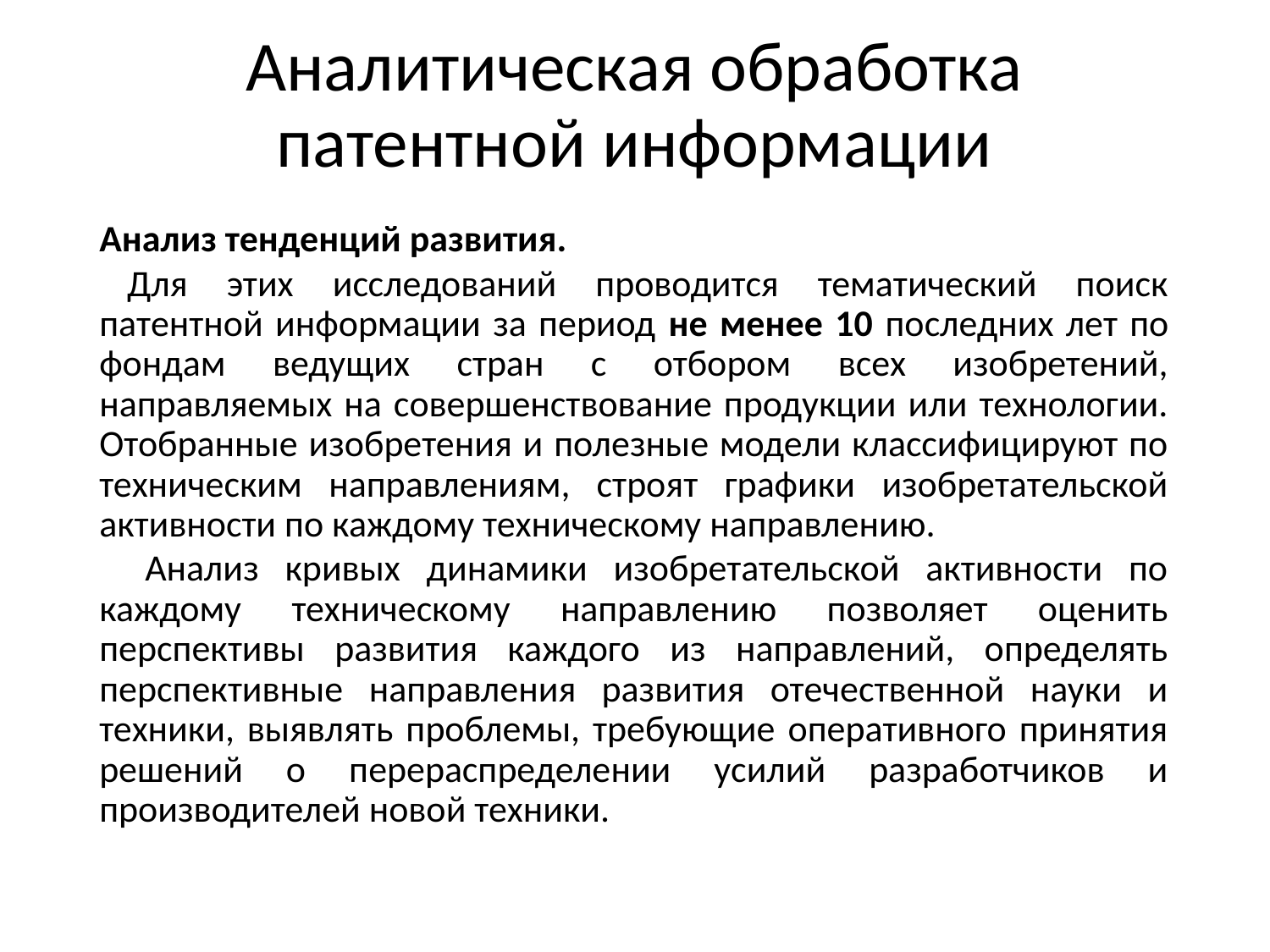

# Аналитическая обработка патентной информации
Анализ тенденций развития.
	Для этих исследований проводится тематический поиск патентной информации за период не менее 10 последних лет по фондам ведущих стран с отбором всех изобретений, направляемых на совершенствование продукции или технологии. Отобранные изобретения и полезные модели классифицируют по техническим направлениям, строят графики изобретательской активности по каждому техническому направлению.
 	Анализ кривых динамики изобретательской активности по каждому техническому направлению позволяет оценить перспективы развития каждого из направлений, определять перспективные направления развития отечественной науки и техники, выявлять проблемы, требующие оперативного принятия решений о перераспределении усилий разработчиков и производителей новой техники.